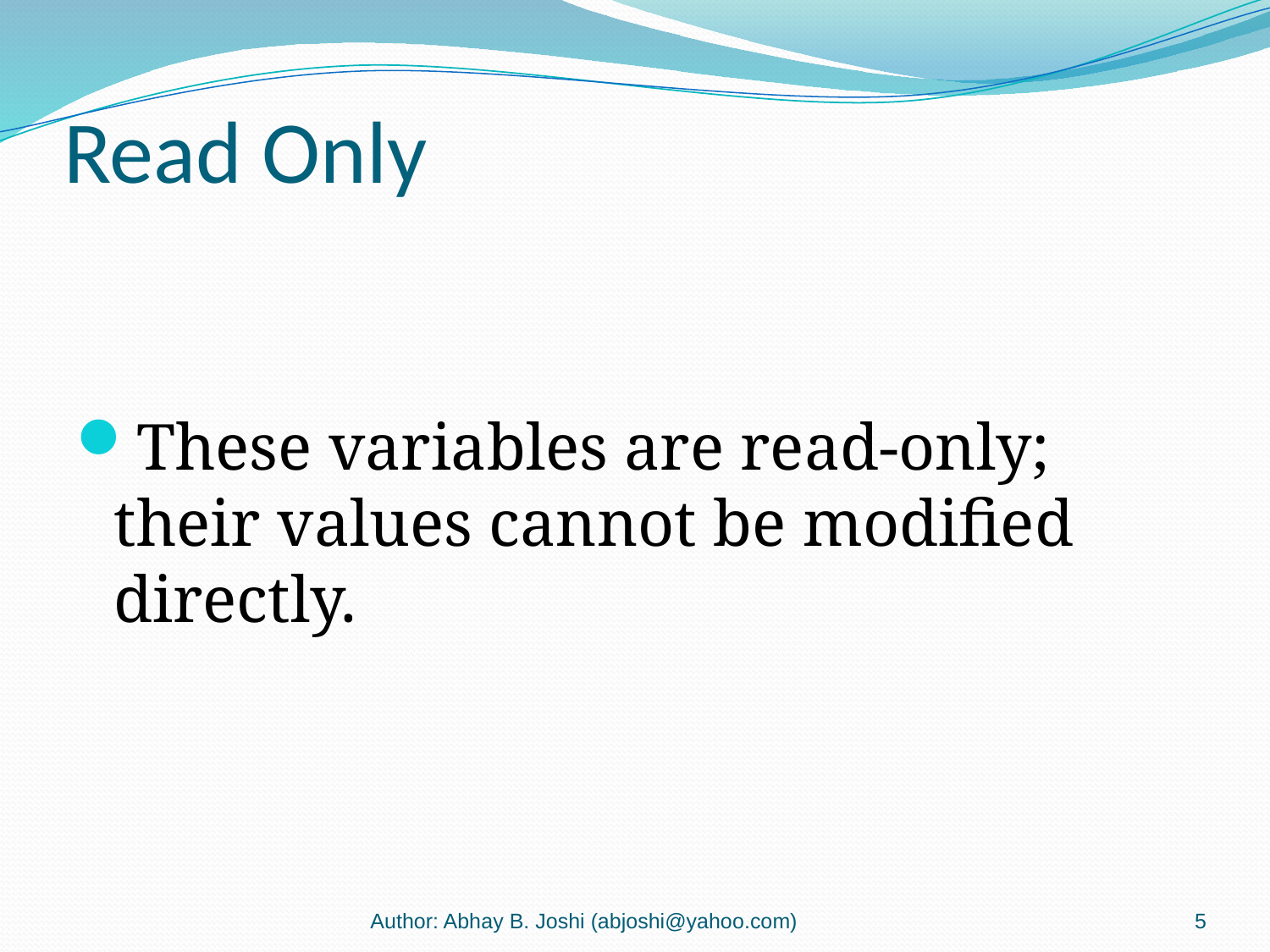

# Read Only

These variables are read-only; their values cannot be modified directly.

Author: Abhay B. Joshi (abjoshi@yahoo.com)
5